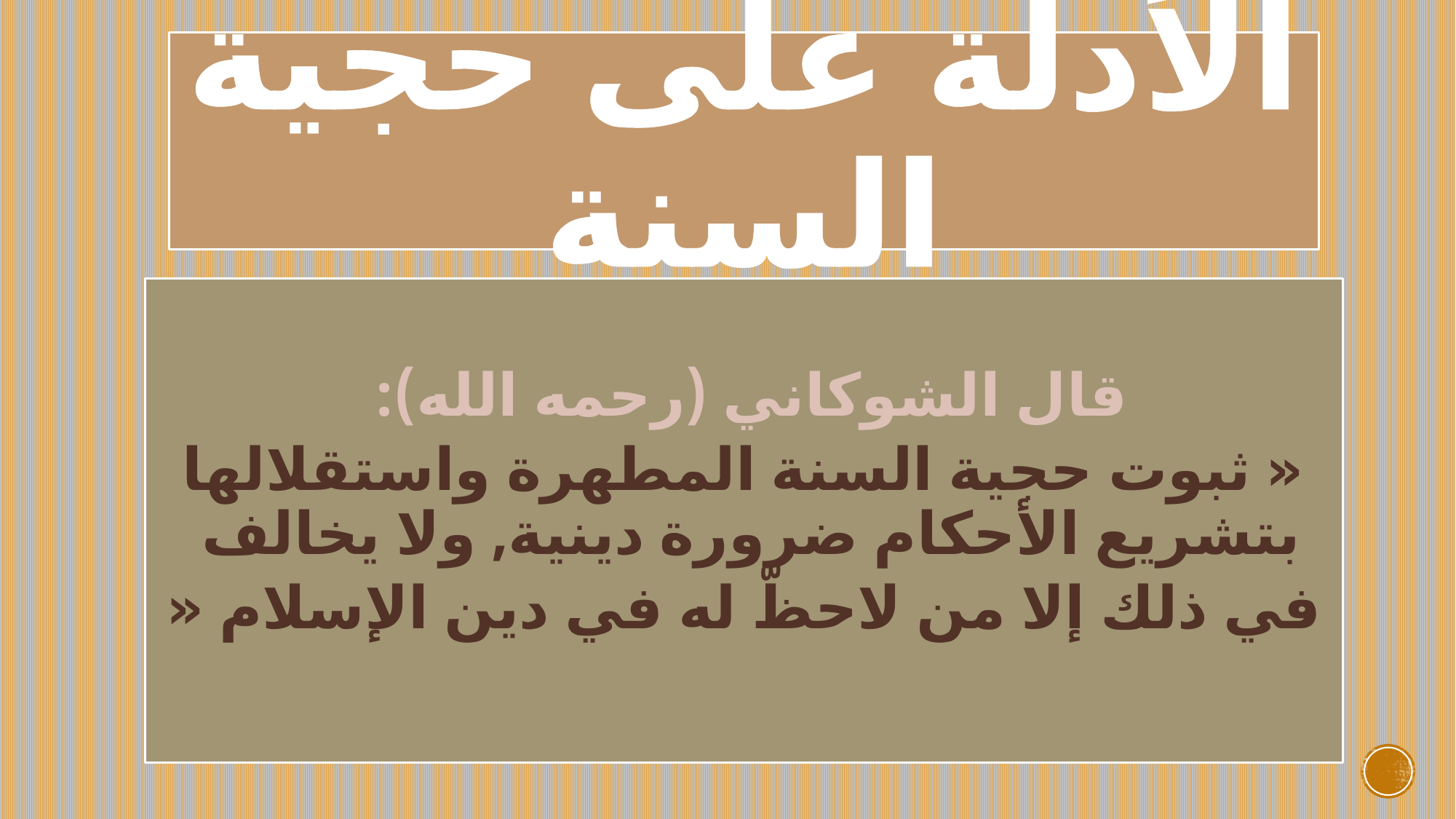

# الأدلة على حجية السنة

قال الشوكاني (رحمه الله):
« ثبوت حجية السنة المطهرة واستقلالها بتشريع الأحكام ضرورة دينية, ولا يخالف
في ذلك إلا من لاحظّ له في دين الإسلام «